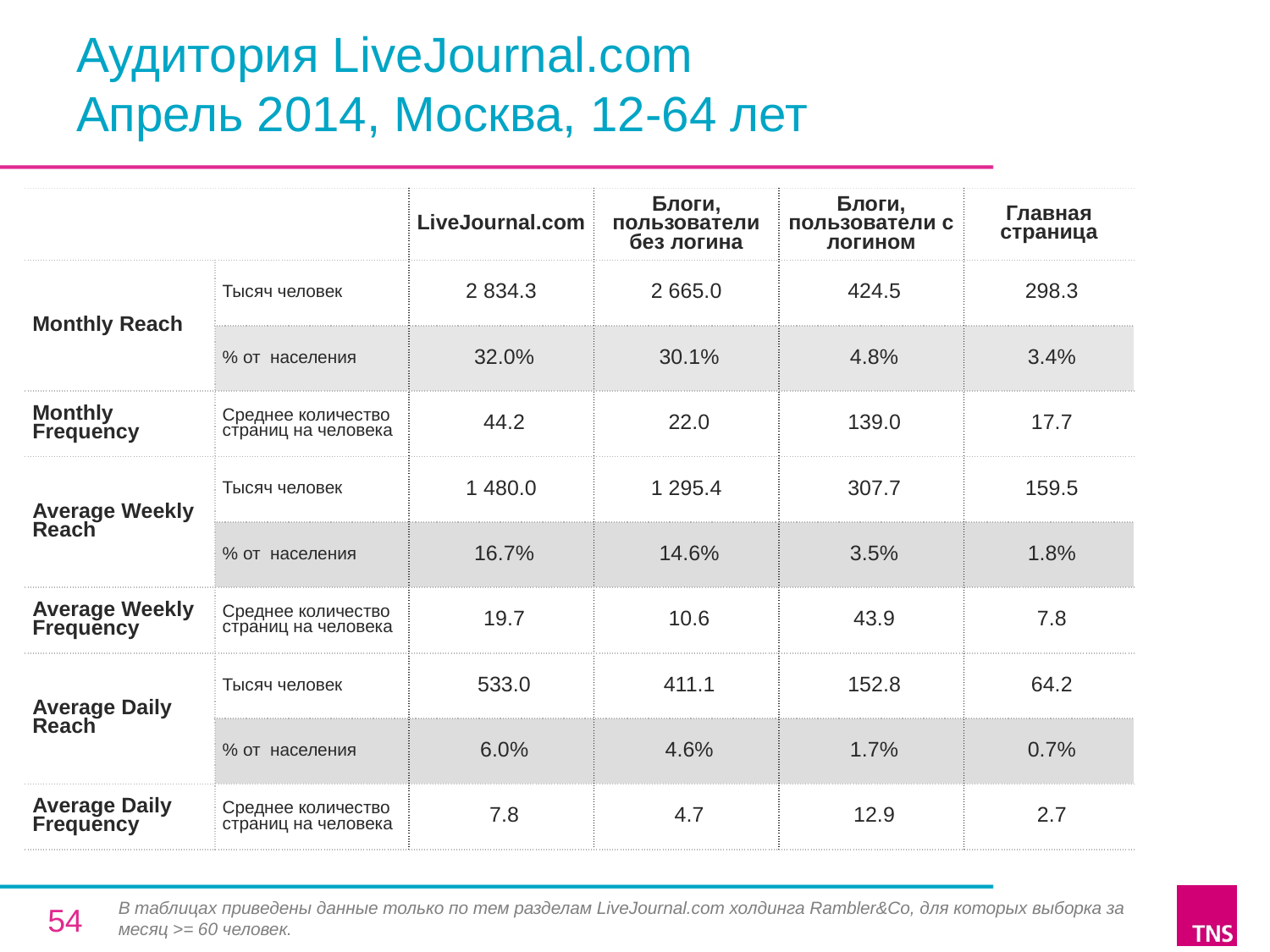

# Аудитория LiveJournal.com Апрель 2014, Москва, 12-64 лет
|  |  | LiveJournal.com | Блоги, пользователи без логина | Блоги, пользователи с логином | Главная страница |
| --- | --- | --- | --- | --- | --- |
| Monthly Reach | Тысяч человек | 2 834.3 | 2 665.0 | 424.5 | 298.3 |
|  | % от населения | 32.0% | 30.1% | 4.8% | 3.4% |
| Monthly Frequency | Среднее количество страниц на человека | 44.2 | 22.0 | 139.0 | 17.7 |
| Average Weekly Reach | Тысяч человек | 1 480.0 | 1 295.4 | 307.7 | 159.5 |
|  | % от населения | 16.7% | 14.6% | 3.5% | 1.8% |
| Average Weekly Frequency | Среднее количество страниц на человека | 19.7 | 10.6 | 43.9 | 7.8 |
| Average Daily Reach | Тысяч человек | 533.0 | 411.1 | 152.8 | 64.2 |
|  | % от населения | 6.0% | 4.6% | 1.7% | 0.7% |
| Average Daily Frequency | Среднее количество страниц на человека | 7.8 | 4.7 | 12.9 | 2.7 |
В таблицах приведены данные только по тем разделам LiveJournal.com холдинга Rambler&Co, для которых выборка за месяц >= 60 человек.
54